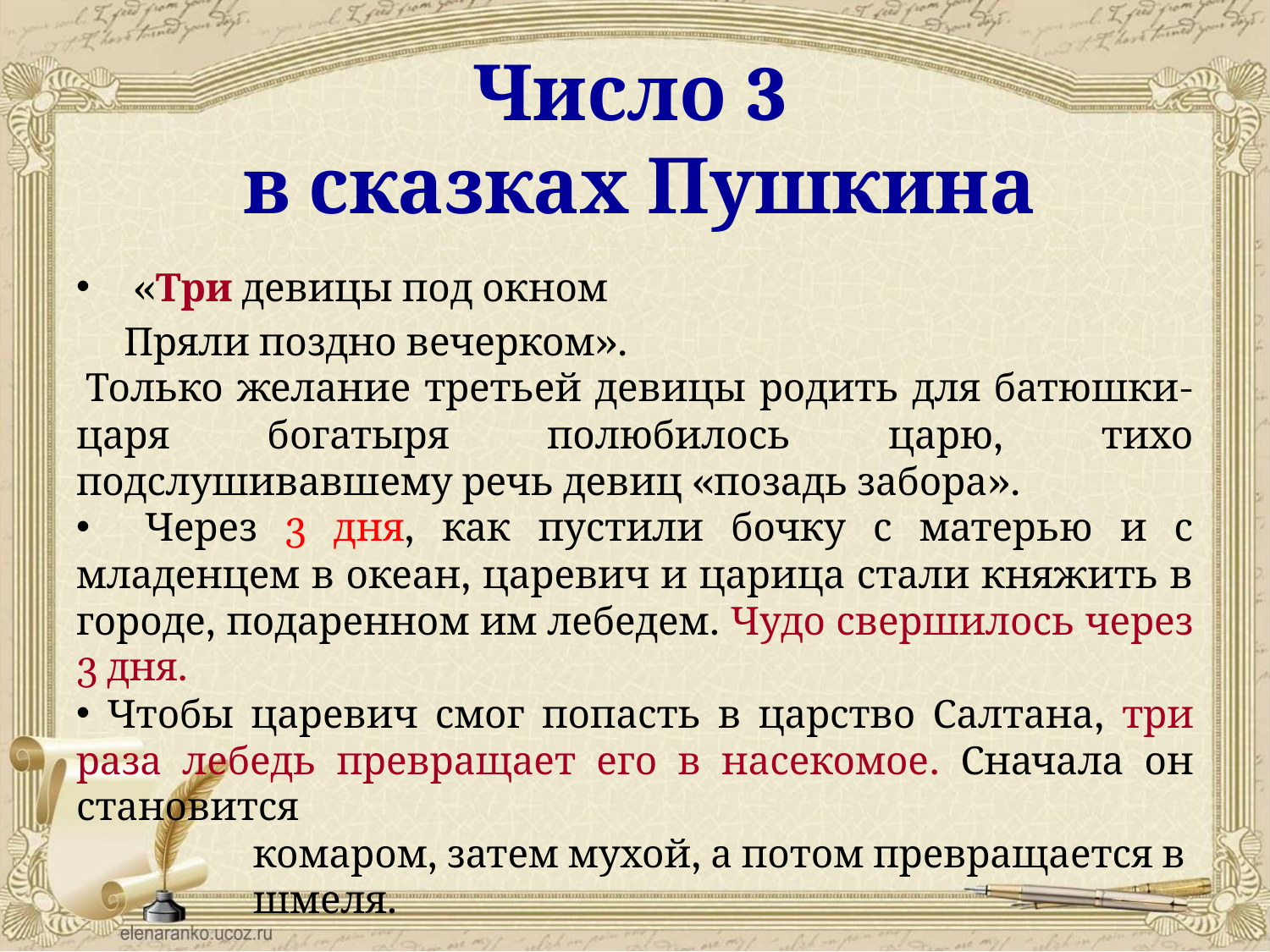

# Число 3 в сказках Пушкина
 «Три девицы под окном
 	Пряли поздно вечерком».
 Только желание третьей девицы родить для батюшки-царя богатыря полюбилось царю, тихо подслушивавшему речь девиц «позадь забора».
  Через 3 дня, как пустили бочку с матерью и с младенцем в океан, царевич и царица стали княжить в городе, подаренном им лебедем. Чудо свершилось через 3 дня.
 Чтобы царевич смог попасть в царство Салтана, три раза лебедь превращает его в насекомое. Сначала он становится
                   комаром, затем мухой, а потом превращается в
                   шмеля.